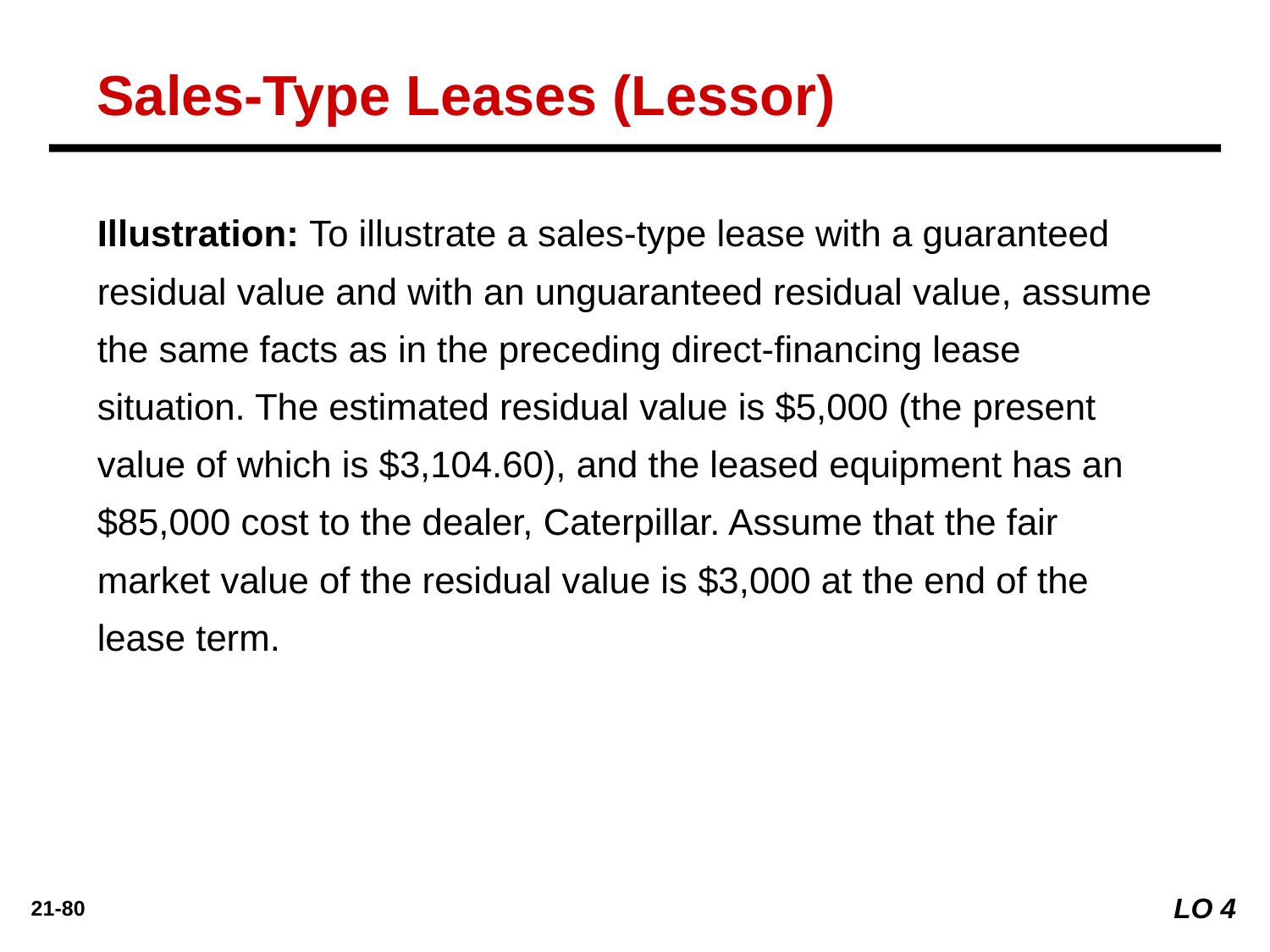

Sales-Type Leases (Lessor)

Illustration: To illustrate a sales-type lease with a guaranteed residual value and with an unguaranteed residual value, assume the same facts as in the preceding direct-financing lease situation. The estimated residual value is $5,000 (the present value of which is $3,104.60), and the leased equipment has an $85,000 cost to the dealer, Caterpillar. Assume that the fair market value of the residual value is $3,000 at the end of the lease term.
LO 4